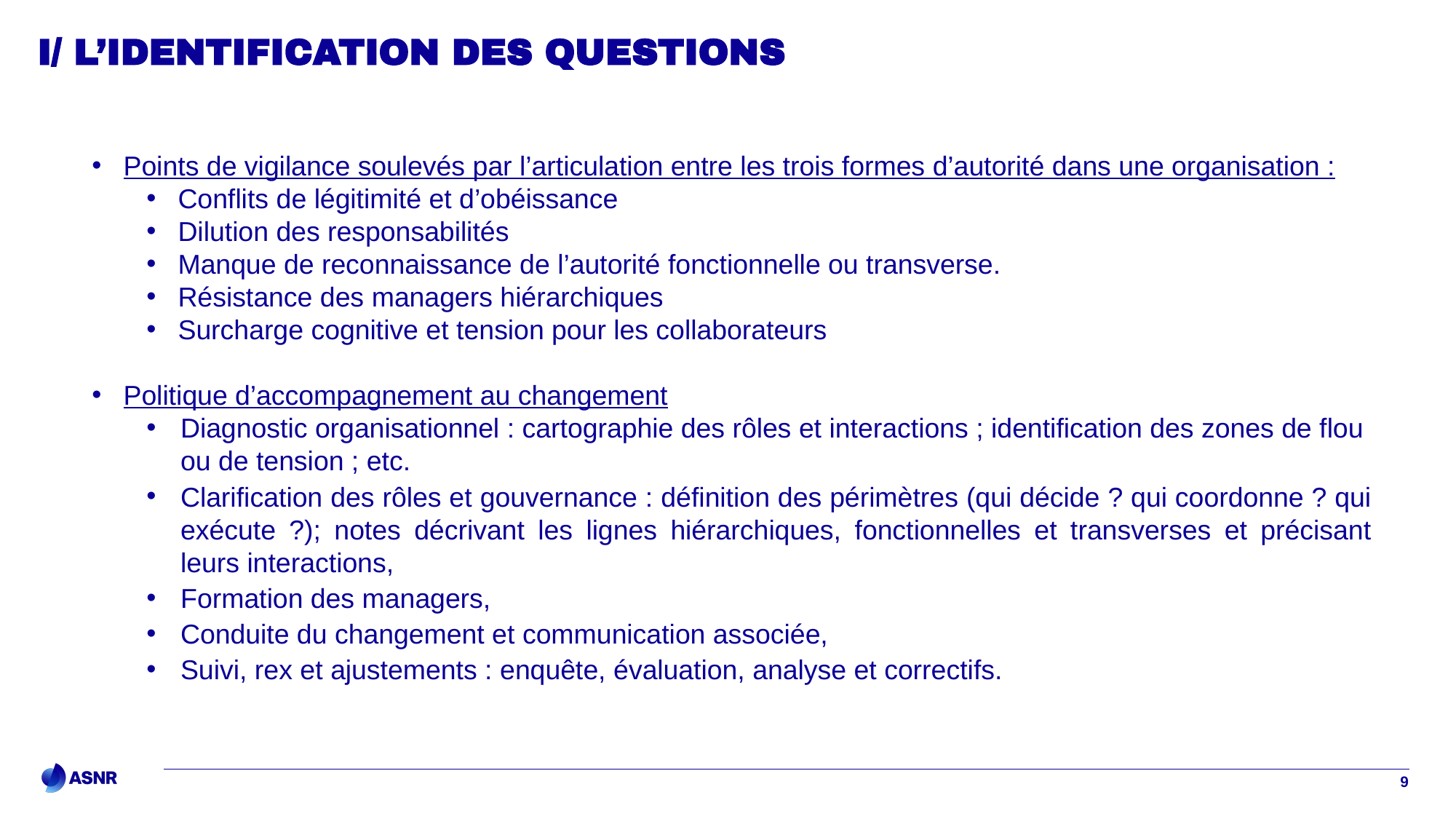

# I/ L’identification des questions

Points de vigilance soulevés par l’articulation entre les trois formes d’autorité dans une organisation :
Conflits de légitimité et d’obéissance
Dilution des responsabilités
Manque de reconnaissance de l’autorité fonctionnelle ou transverse.
Résistance des managers hiérarchiques
Surcharge cognitive et tension pour les collaborateurs

Politique d’accompagnement au changement
Diagnostic organisationnel : cartographie des rôles et interactions ; identification des zones de flou ou de tension ; etc.
Clarification des rôles et gouvernance : définition des périmètres (qui décide ? qui coordonne ? qui exécute ?); notes décrivant les lignes hiérarchiques, fonctionnelles et transverses et précisant leurs interactions,
Formation des managers,
Conduite du changement et communication associée,
Suivi, rex et ajustements : enquête, évaluation, analyse et correctifs.
9